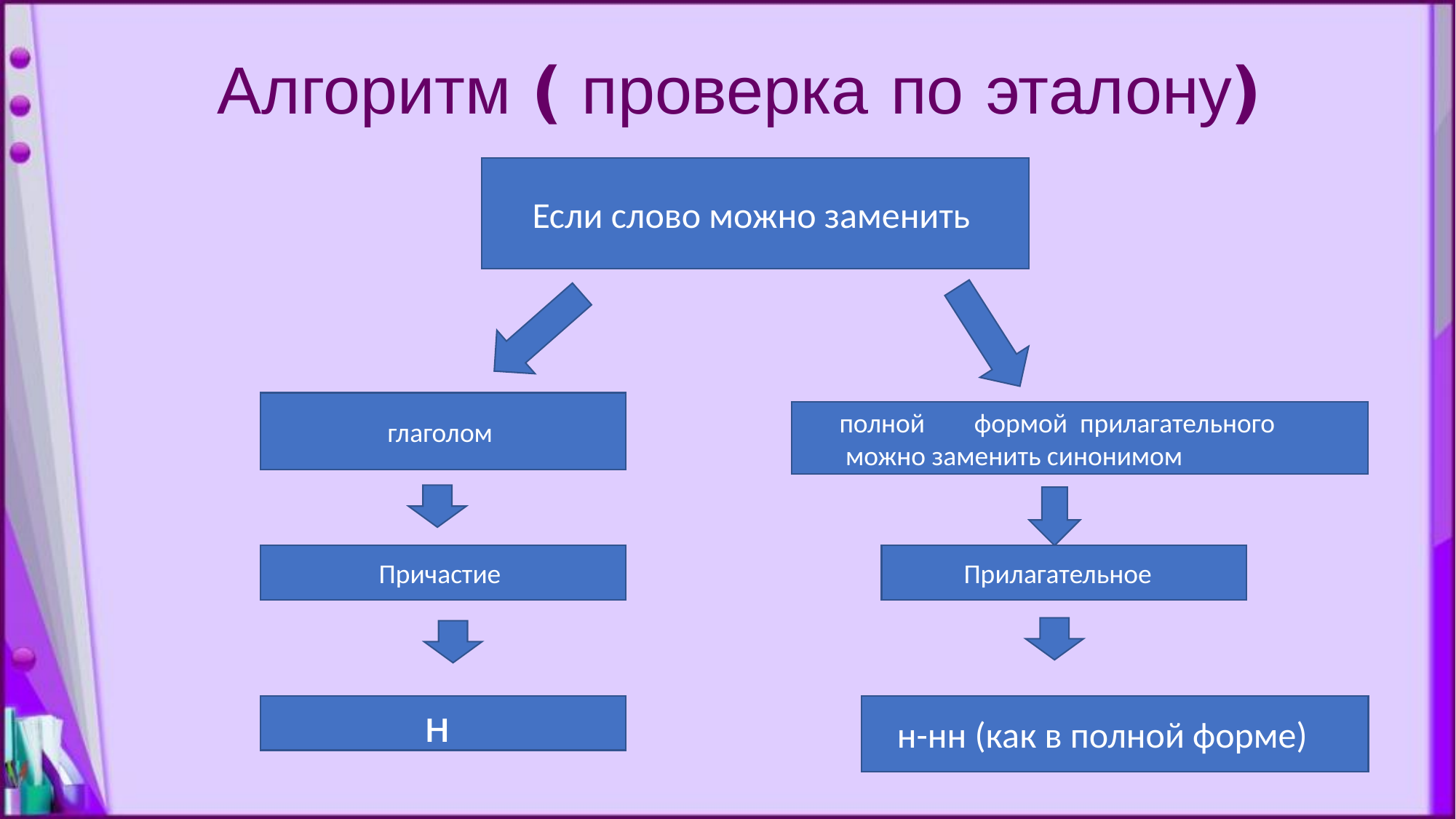

# Алгоритм ( проверка по эталону)
Если слово можно заменить

глаголом
      полной        формой  прилагательного
       можно заменить синонимом

Причастие
Прилагательное

н
   н-нн (как в полной форме)